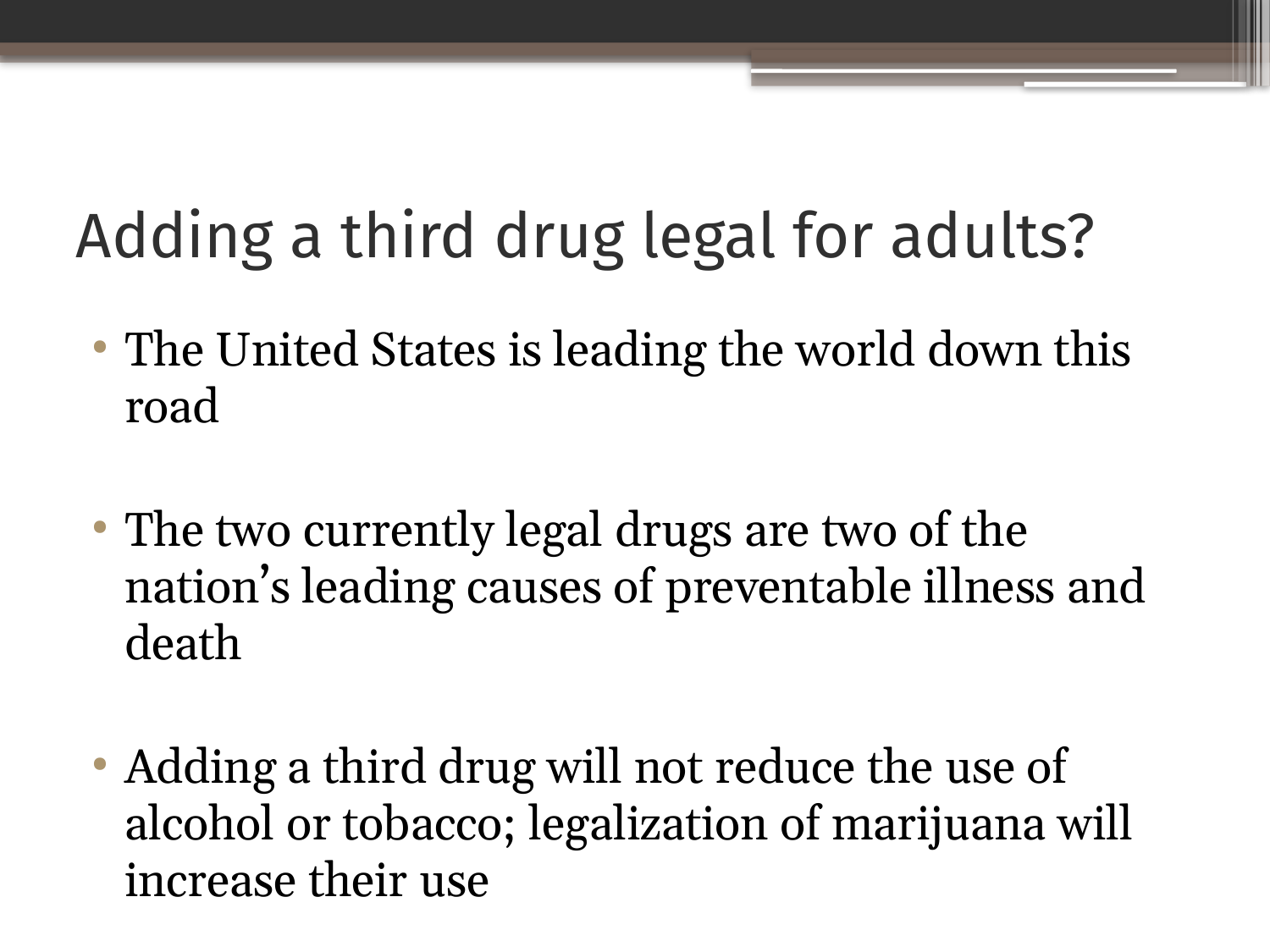

# Adding a third drug legal for adults?
The United States is leading the world down this road

The two currently legal drugs are two of the nation’s leading causes of preventable illness and death

Adding a third drug will not reduce the use of alcohol or tobacco; legalization of marijuana will increase their use